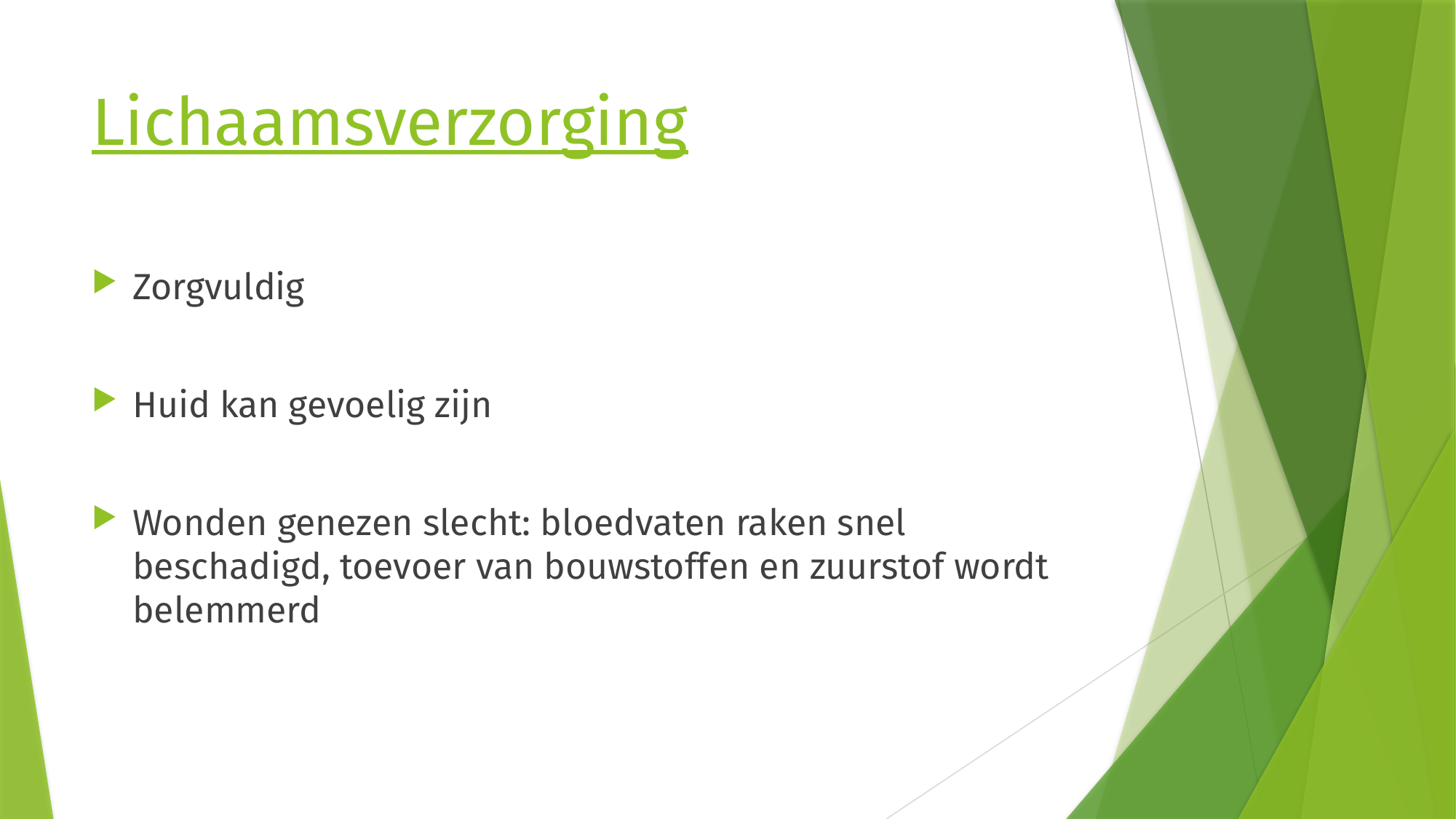

# Lichaamsverzorging
Zorgvuldig

Huid kan gevoelig zijn

Wonden genezen slecht: bloedvaten raken snel beschadigd, toevoer van bouwstoffen en zuurstof wordt belemmerd